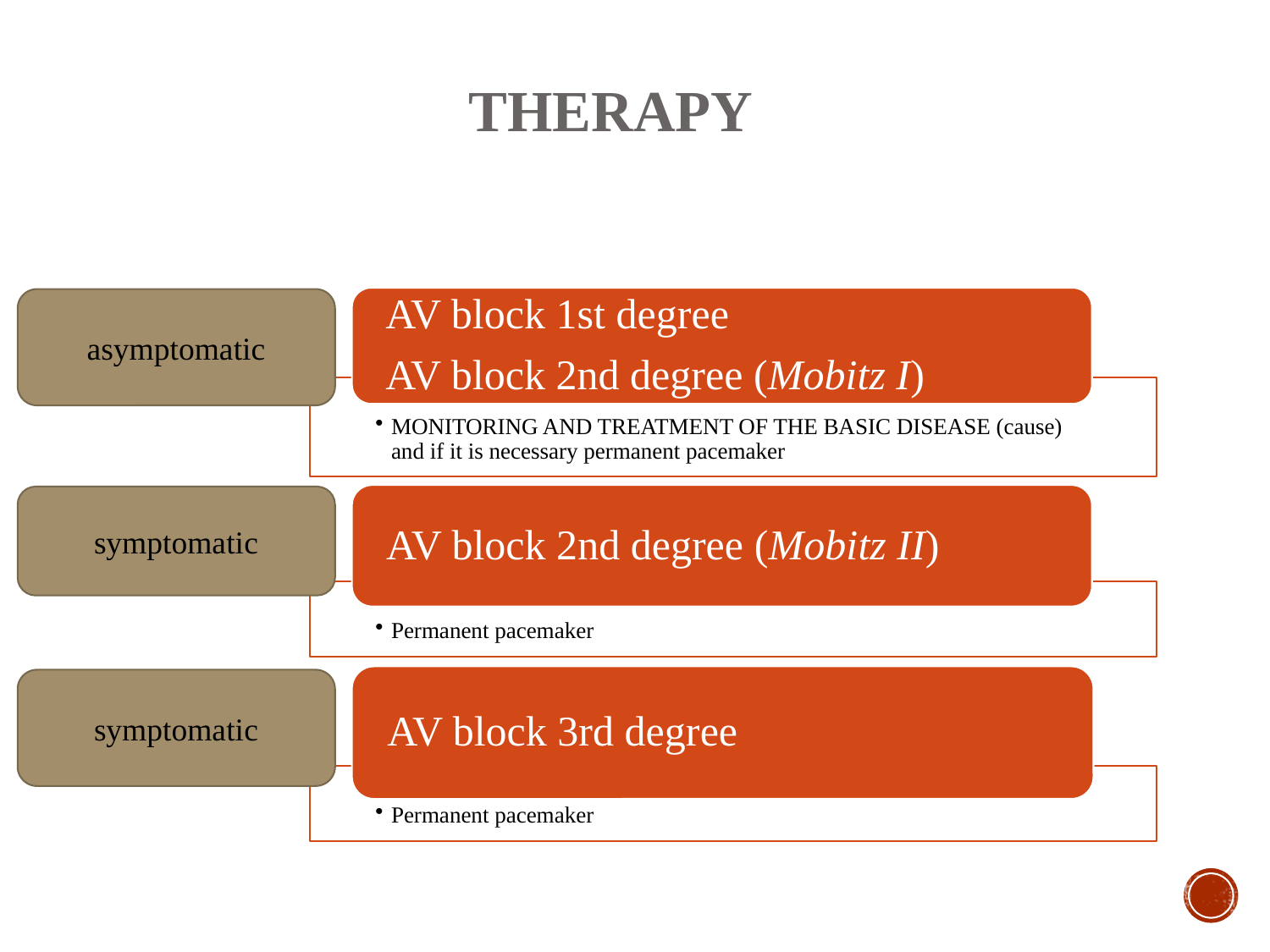

THERAPY
MONITORING AND TREATMENT OF THE BASIC DISEASE (cause) and if it is necessary permanent pacemaker
AV block 1st degree
AV block 2nd degree (Mobitz I)
Permanent pacemaker
AV block 2nd degree (Mobitz II)
Permanent pacemaker
AV block 3rd degree
asymptomatic
symptomatic
symptomatic